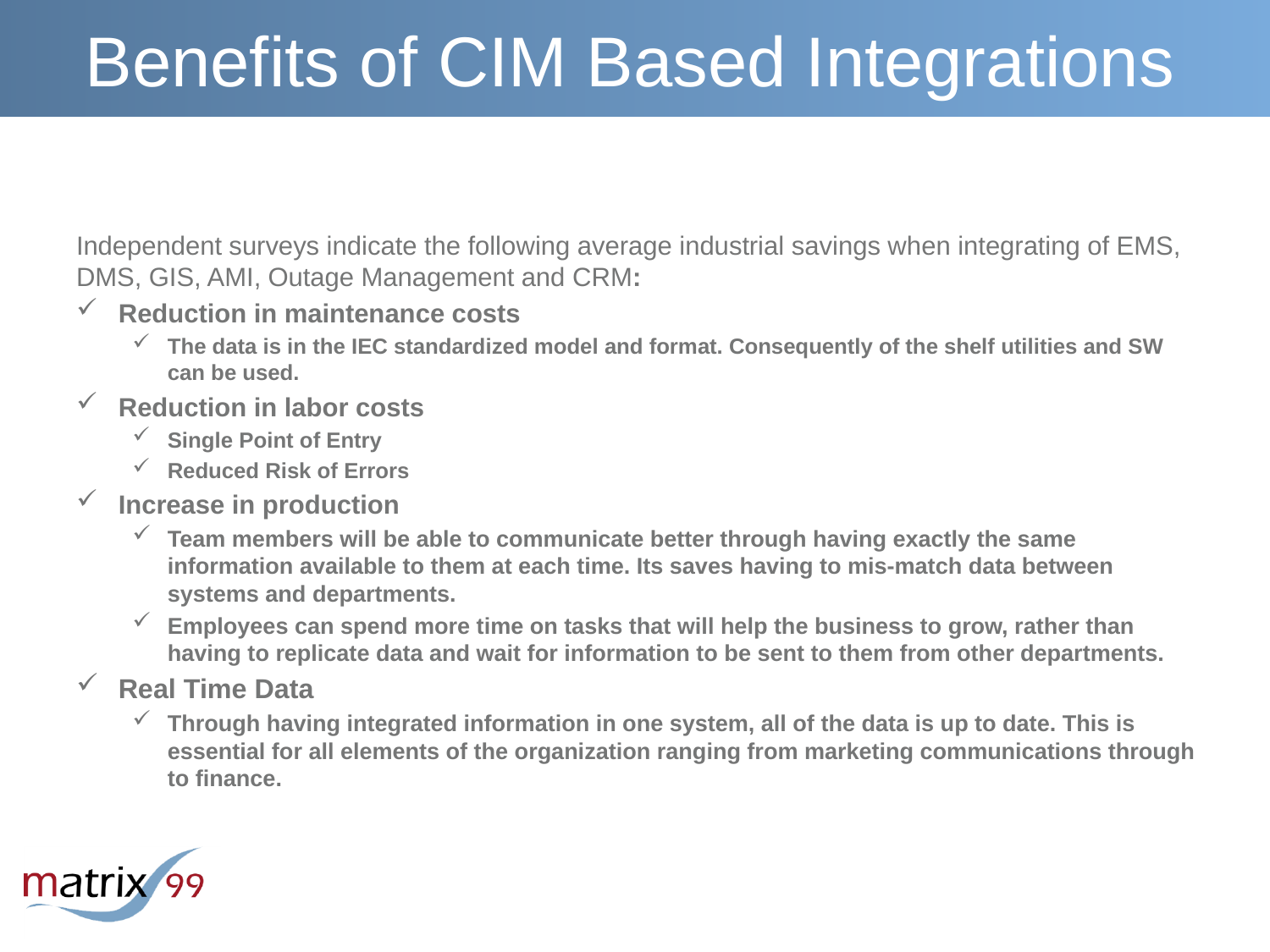

# Benefits of CIM Based Integrations
Independent surveys indicate the following average industrial savings when integrating of EMS, DMS, GIS, AMI, Outage Management and CRM:
Reduction in maintenance costs
The data is in the IEC standardized model and format. Consequently of the shelf utilities and SW can be used.
Reduction in labor costs
Single Point of Entry
Reduced Risk of Errors
Increase in production
Team members will be able to communicate better through having exactly the same information available to them at each time. Its saves having to mis-match data between systems and departments.
Employees can spend more time on tasks that will help the business to grow, rather than having to replicate data and wait for information to be sent to them from other departments.
Real Time Data
Through having integrated information in one system, all of the data is up to date. This is essential for all elements of the organization ranging from marketing communications through to finance.